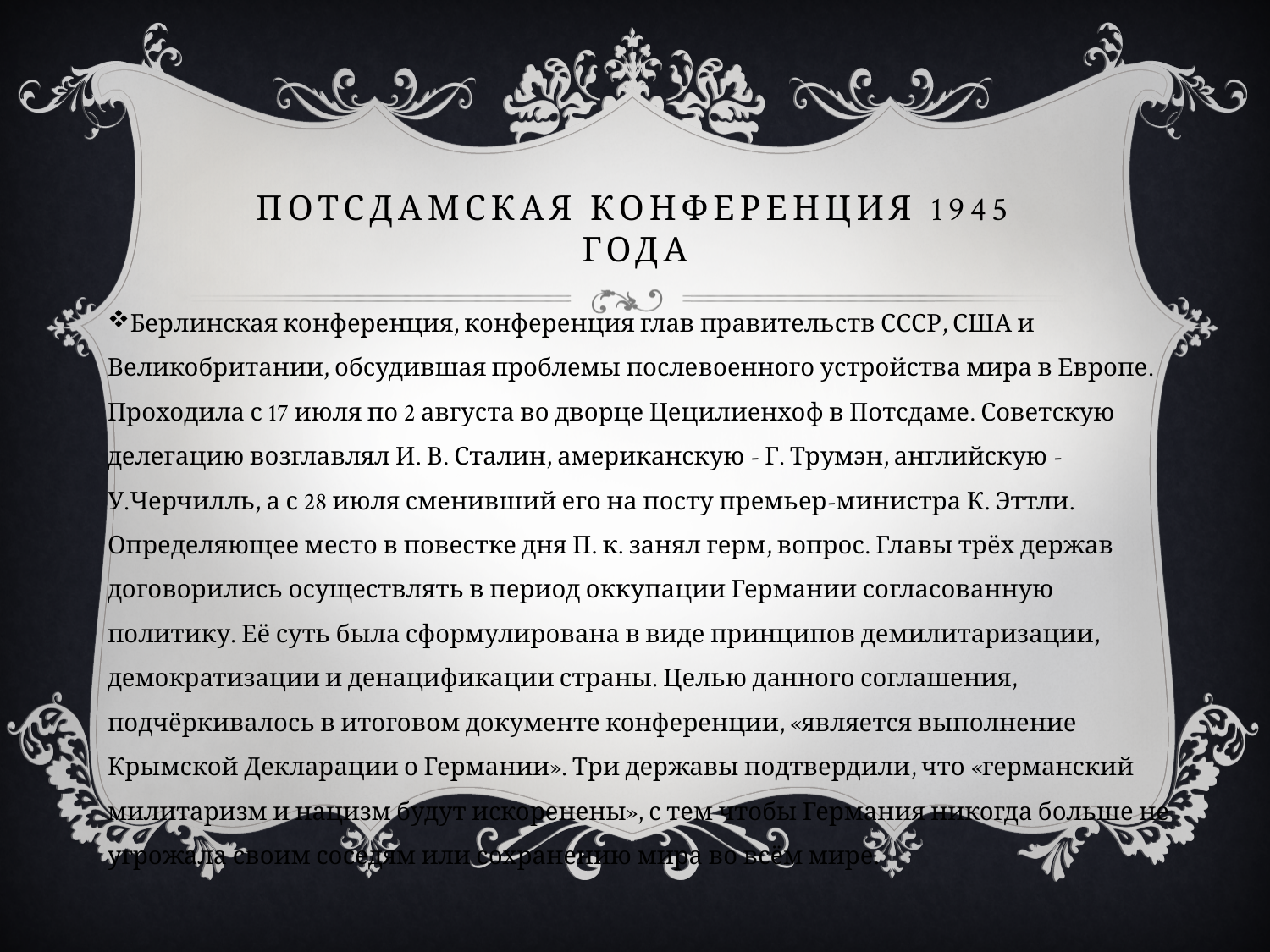

# Потсдамская конференция 1945 года
Берлинская конференция, конференция глав правительств СССР, США и Великобритании, обсудившая проблемы послевоенного устройства мира в Европе. Проходила с 17 июля по 2 августа во дворце Цецилиенхоф в Потсдаме. Советскую делегацию возглавлял И. В. Сталин, американскую - Г. Трумэн, английскую - У.Черчилль, а с 28 июля сменивший его на посту премьер-министра К. Эттли. Определяющее место в повестке дня П. к. занял герм, вопрос. Главы трёх держав договорились осуществлять в период оккупации Германии согласованную политику. Её суть была сформулирована в виде принципов демилитаризации, демократизации и денацификации страны. Целью данного соглашения, подчёркивалось в итоговом документе конференции, «является выполнение Крымской Декларации о Германии». Три державы подтвердили, что «германский милитаризм и нацизм будут искоренены», с тем чтобы Германия никогда больше не угрожала своим соседям или сохранению мира во всём мире.